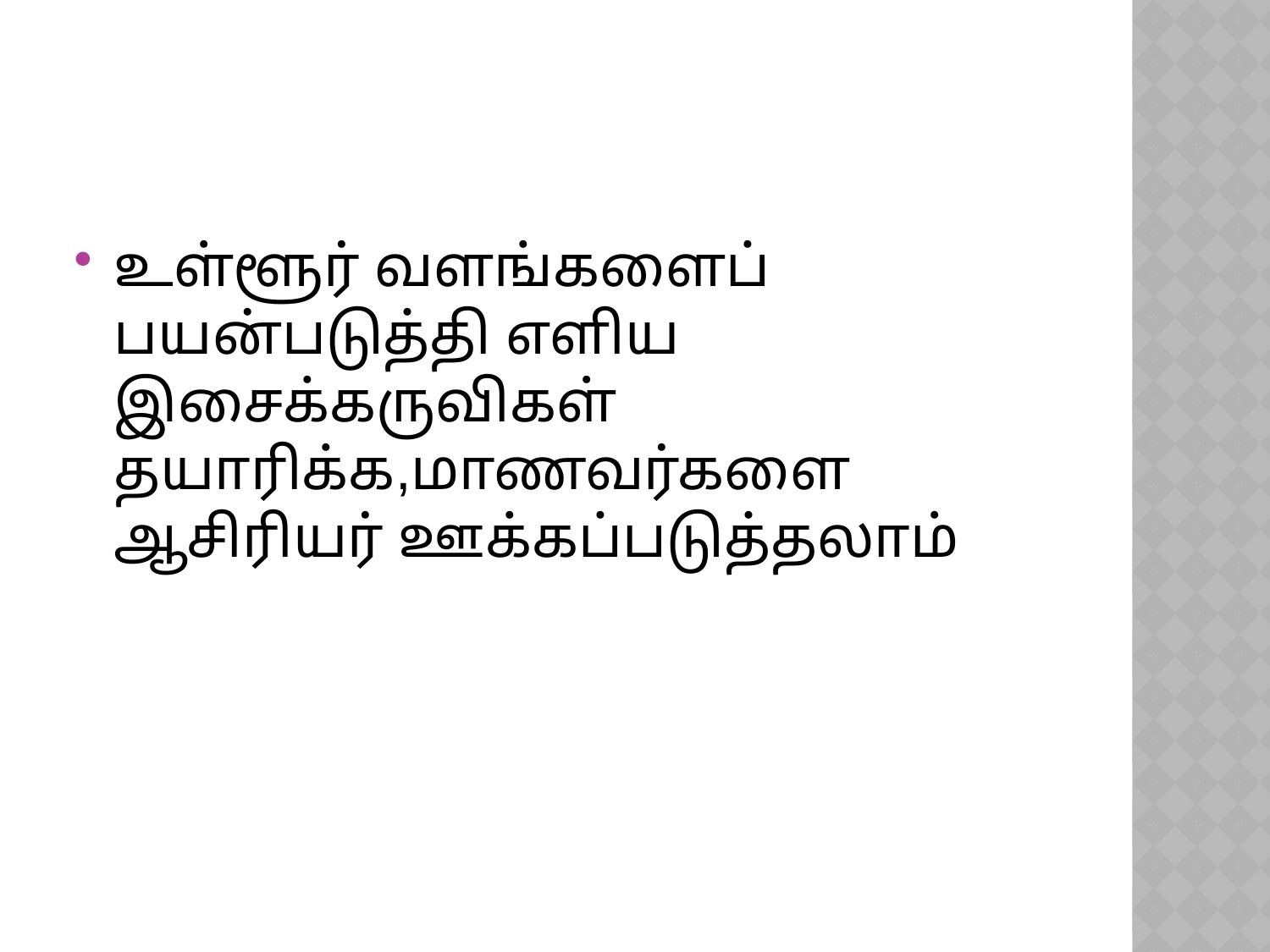

உள்ளூர் வளங்களைப் பயன்படுத்தி எளிய இசைக்கருவிகள் தயாரிக்க,மாணவர்களை ஆசிரியர் ஊக்கப்படுத்தலாம்